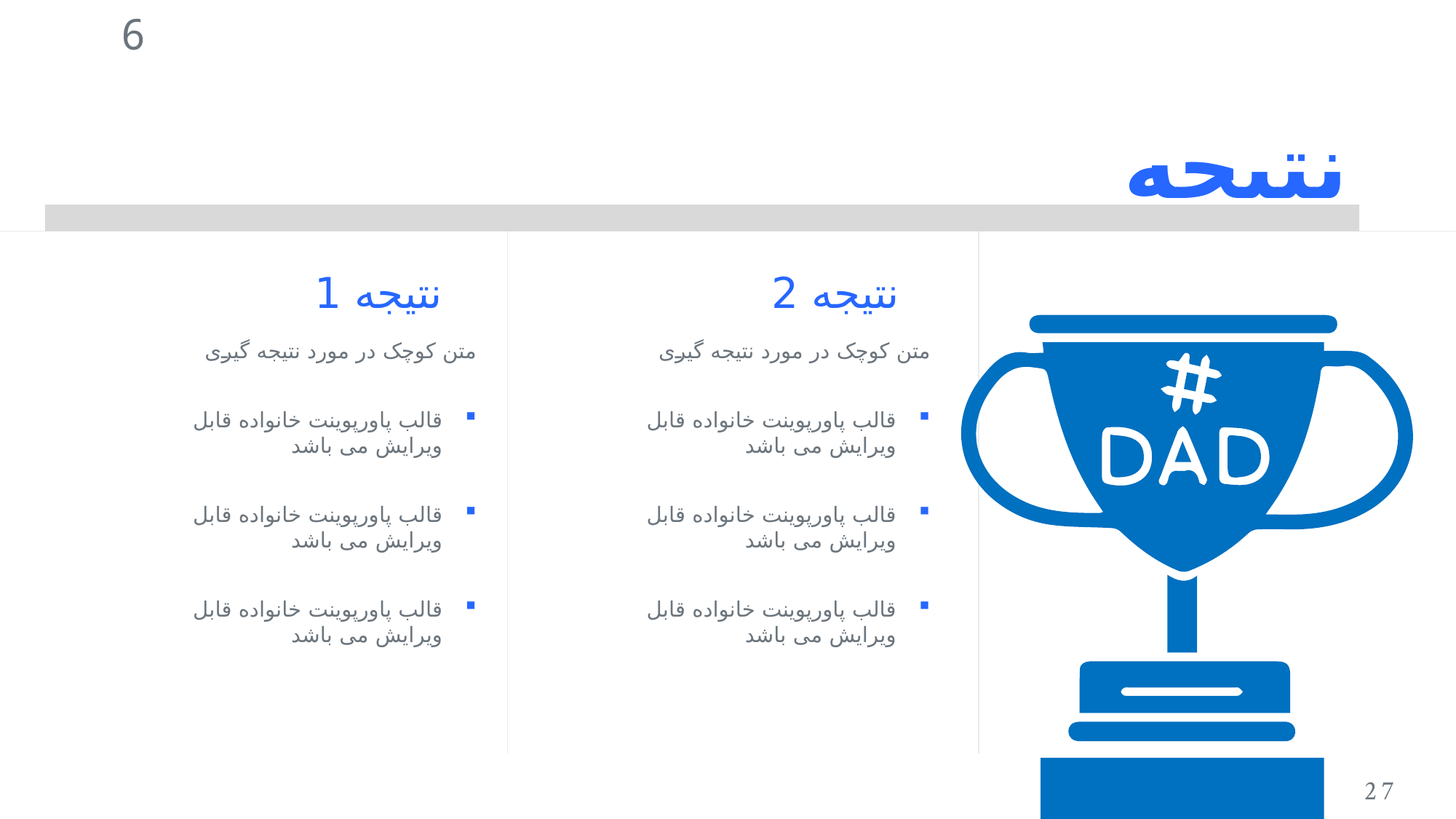

6
نتیجه

نتیجه 1
نتیجه 2

متن کوچک در مورد نتیجه گیری

قالب پاورپوینت خانواده قابل ویرایش می باشد

قالب پاورپوینت خانواده قابل ویرایش می باشد

قالب پاورپوینت خانواده قابل ویرایش می باشد
متن کوچک در مورد نتیجه گیری

قالب پاورپوینت خانواده قابل ویرایش می باشد

قالب پاورپوینت خانواده قابل ویرایش می باشد

قالب پاورپوینت خانواده قابل ویرایش می باشد